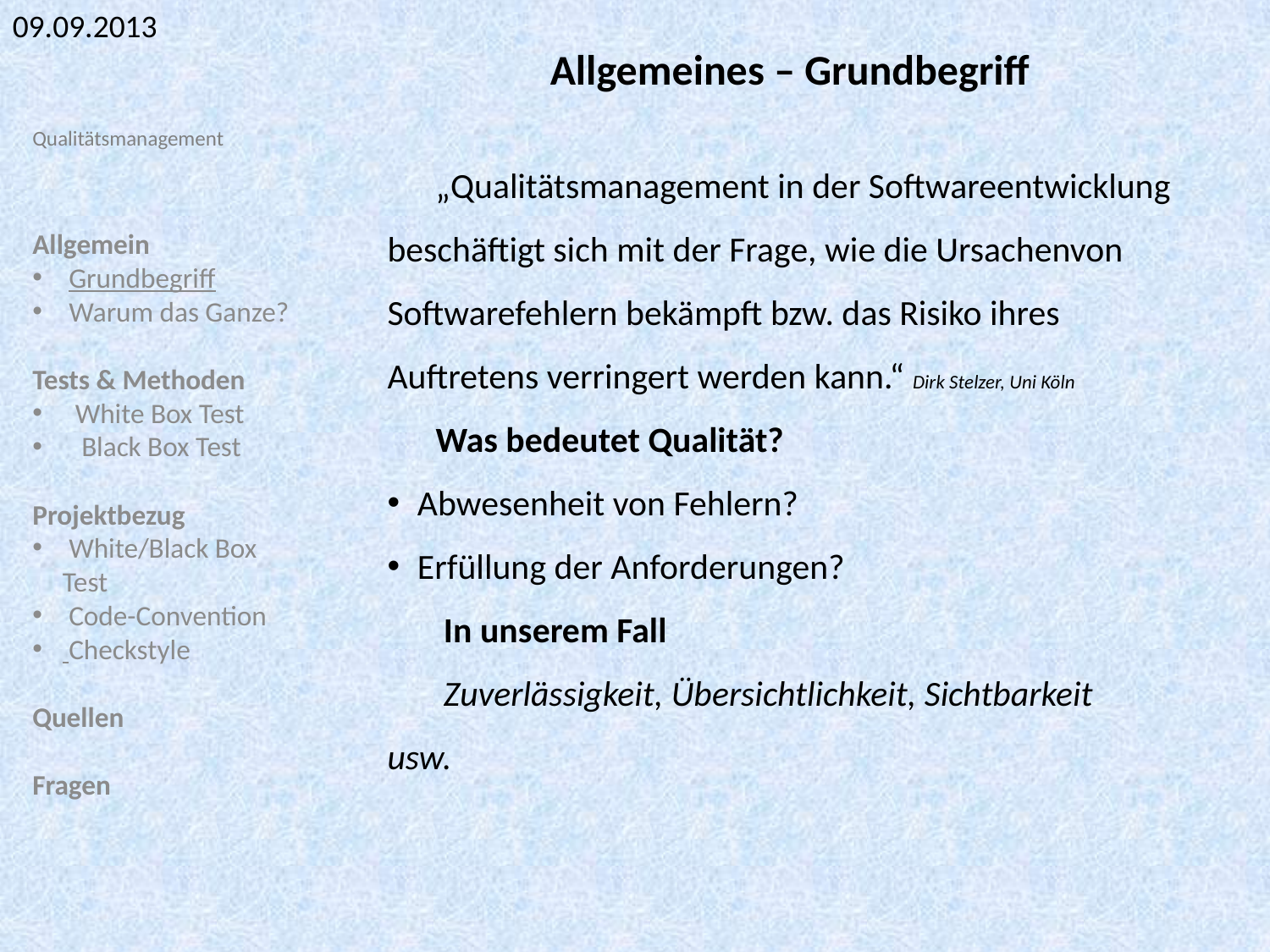

09.09.2013
Allgemeines – Grundbegriff

Qualitätsmanagement

Allgemein
 Grundbegriff
 Warum das Ganze?

Tests & Methoden
  White Box Test
   Black Box Test

Projektbezug
 White/Black Box Test
 Code-Convention
 Checkstyle

Quellen

Fragen

      „Qualitätsmanagement in der Softwareentwicklung beschäftigt sich mit der Frage, wie die Ursachenvon Softwarefehlern bekämpft bzw. das Risiko ihres Auftretens verringert werden kann.“ Dirk Stelzer, Uni Köln
      Was bedeutet Qualität?
Abwesenheit von Fehlern?
Erfüllung der Anforderungen?
       In unserem Fall
       Zuverlässigkeit, Übersichtlichkeit, Sichtbarkeit          usw.